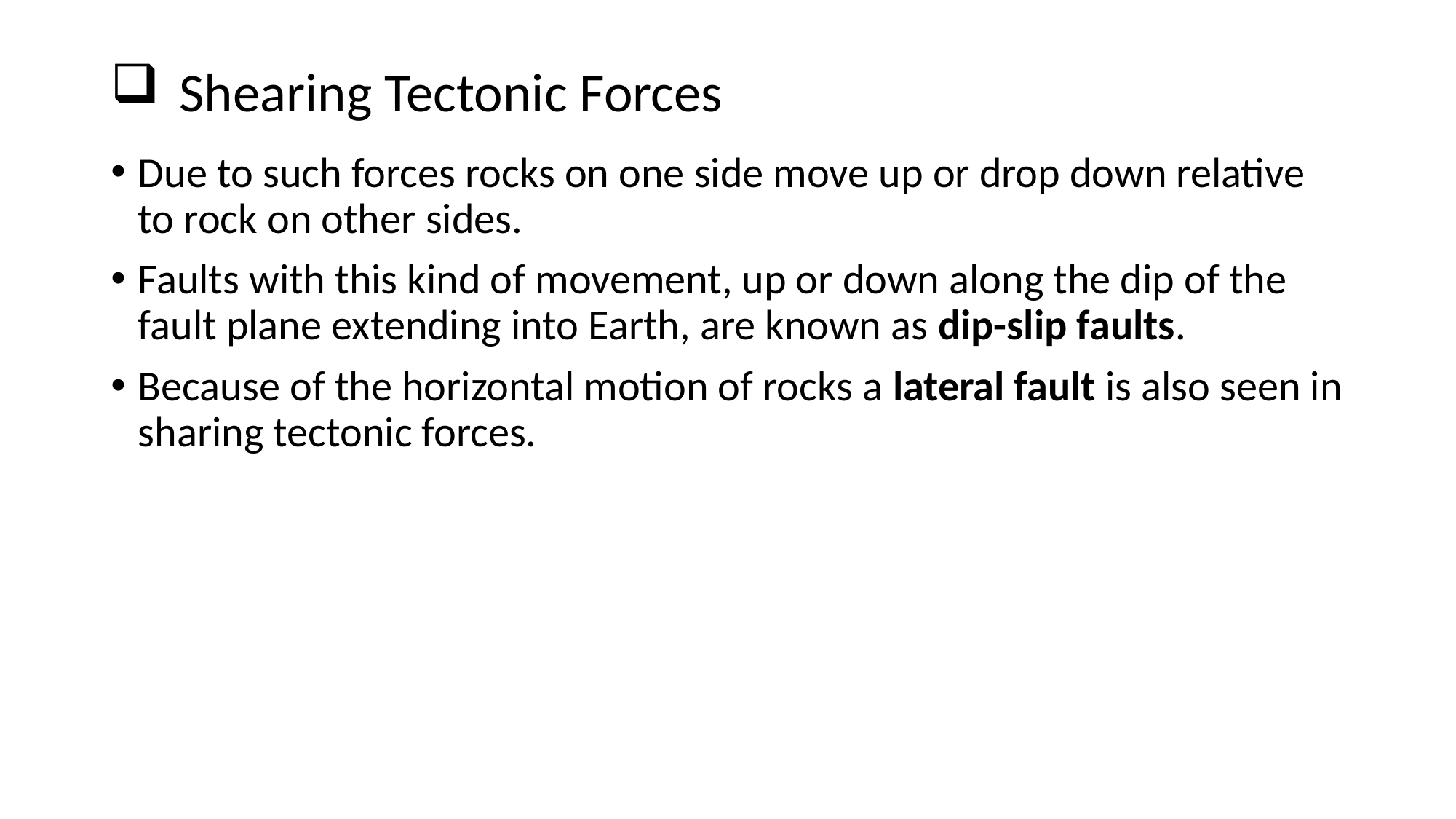

# Shearing Tectonic Forces
Due to such forces rocks on one side move up or drop down relative to rock on other sides.
Faults with this kind of movement, up or down along the dip of the fault plane extending into Earth, are known as dip-slip faults.
Because of the horizontal motion of rocks a lateral fault is also seen in sharing tectonic forces.